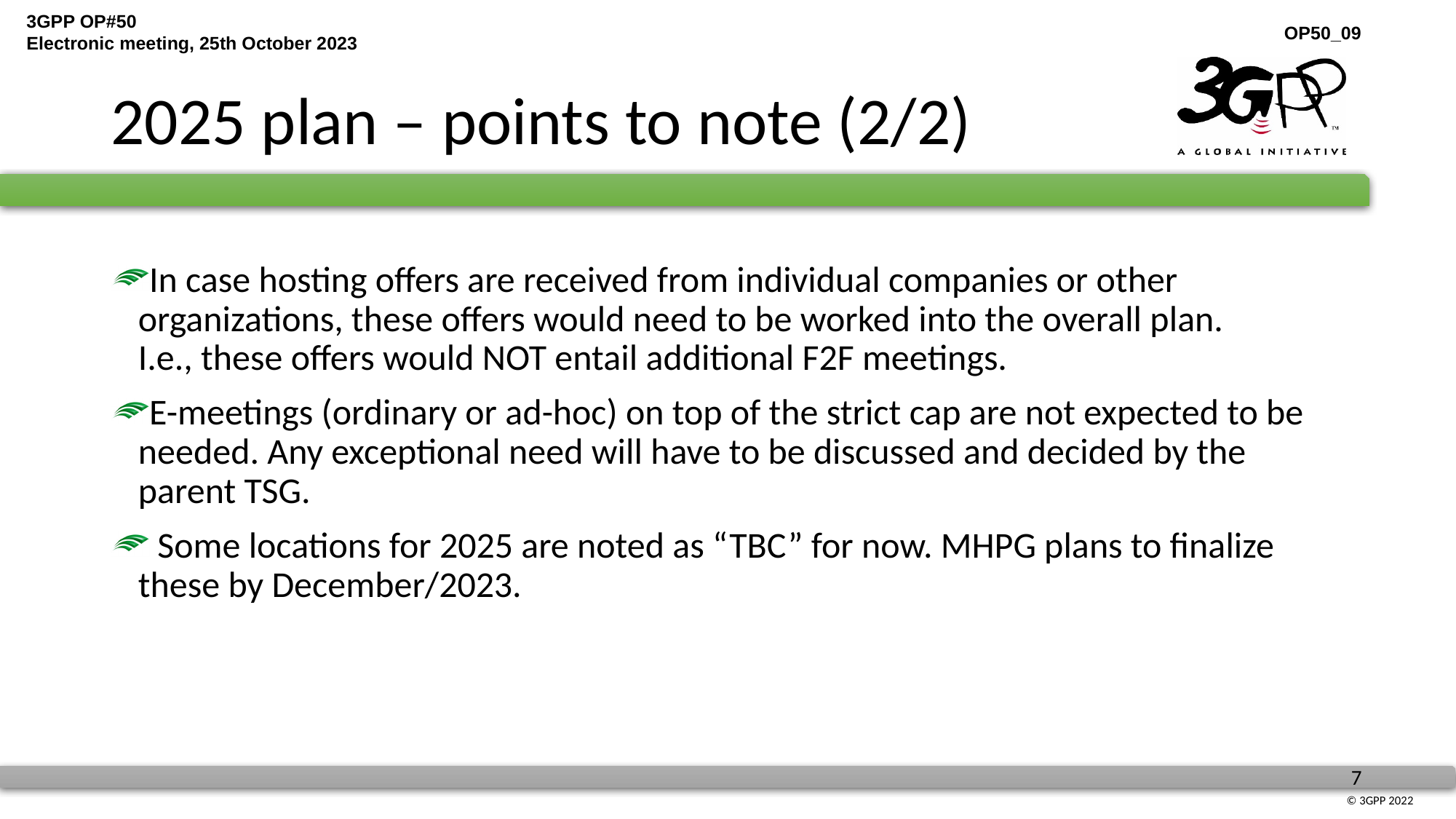

# 2025 plan – points to note (2/2)
In case hosting offers are received from individual companies or other organizations, these offers would need to be worked into the overall plan.
I.e., these offers would NOT entail additional F2F meetings.
E-meetings (ordinary or ad-hoc) on top of the strict cap are not expected to be needed. Any exceptional need will have to be discussed and decided by the parent TSG.
 Some locations for 2025 are noted as “TBC” for now. MHPG plans to finalize these by December/2023.